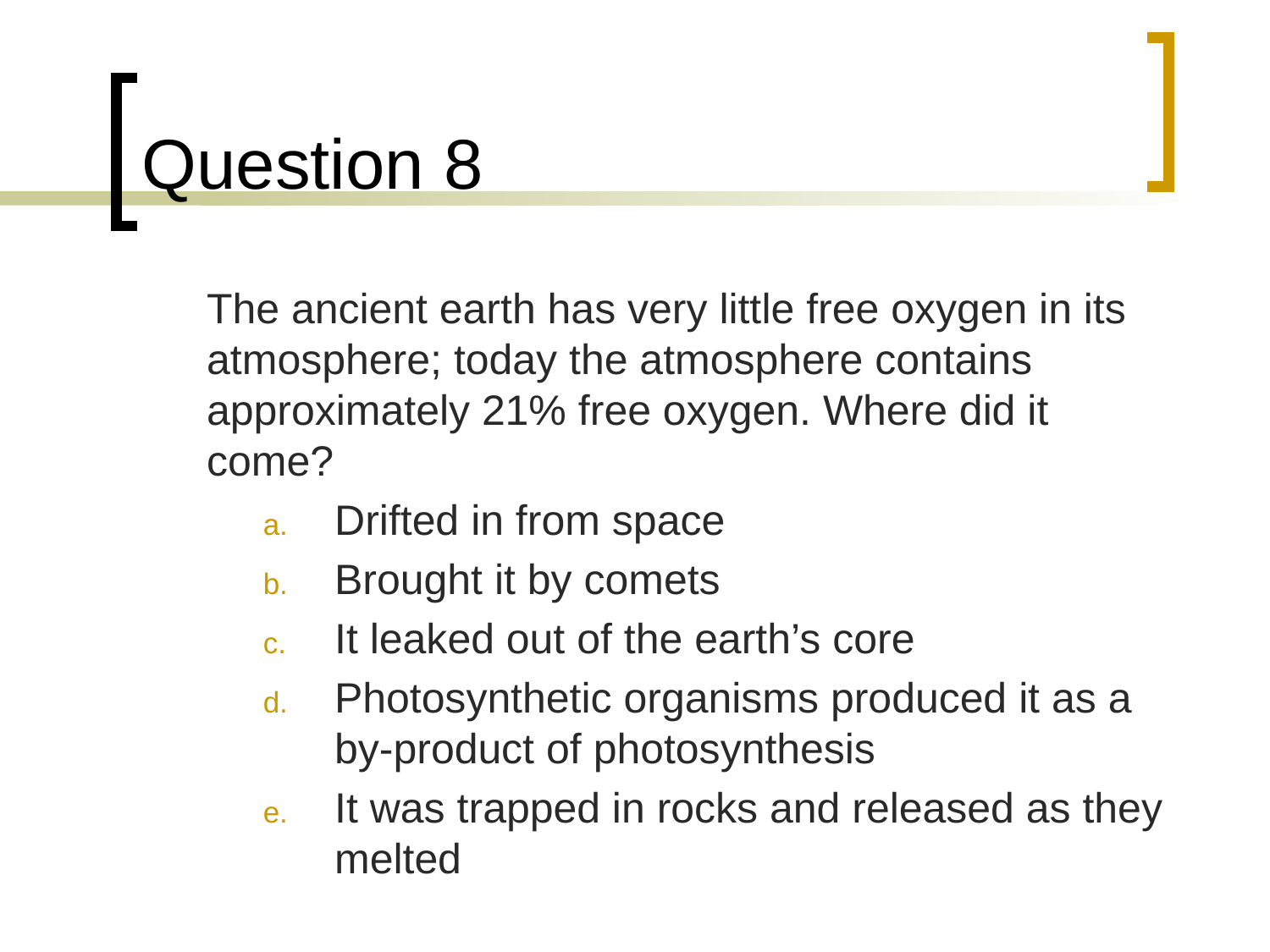

# Question 8
	The ancient earth has very little free oxygen in its atmosphere; today the atmosphere contains approximately 21% free oxygen. Where did it come?
Drifted in from space
Brought it by comets
It leaked out of the earth’s core
Photosynthetic organisms produced it as a by-product of photosynthesis
It was trapped in rocks and released as they melted